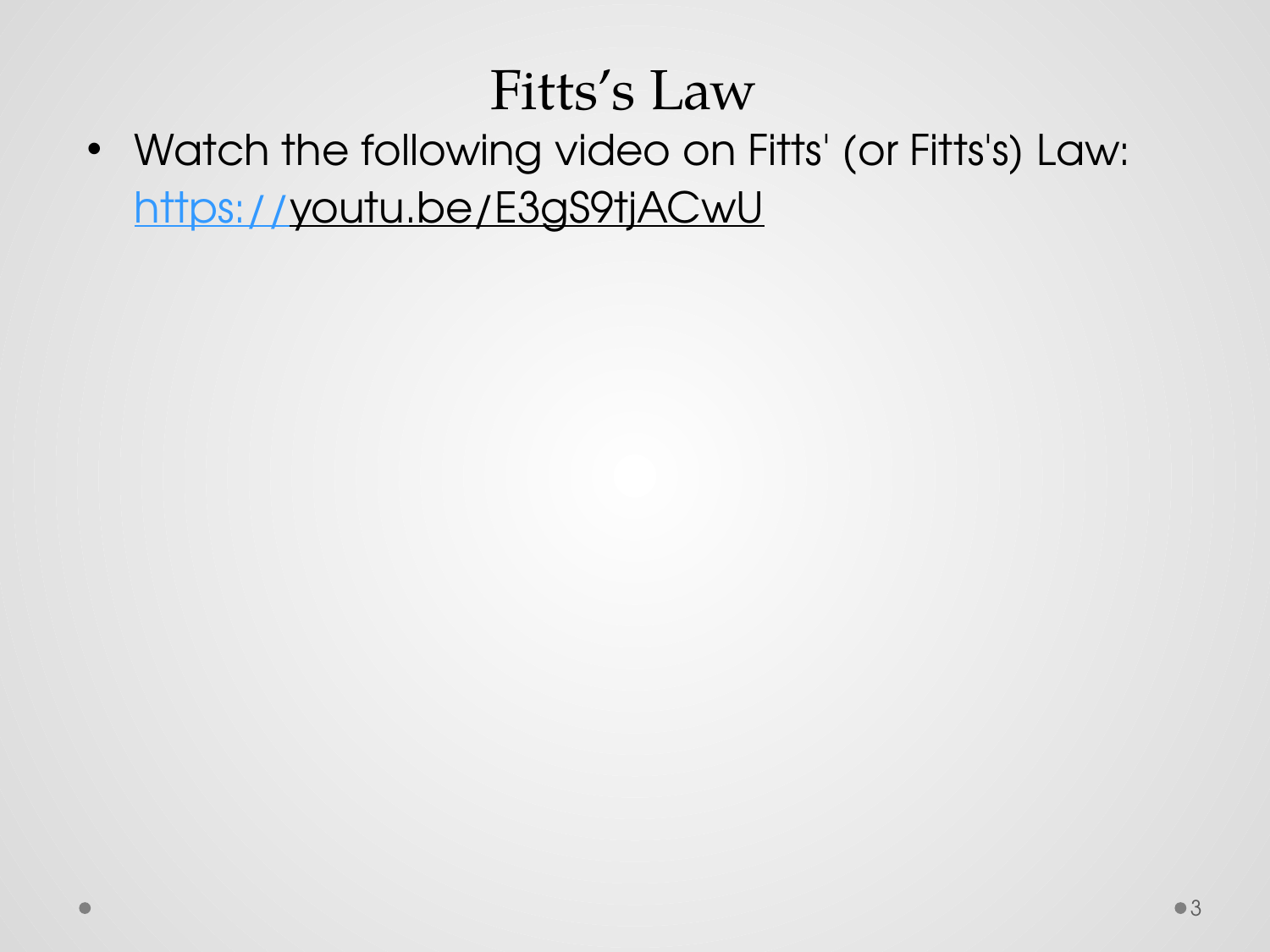

# Fitts’s Law

Watch the following video on Fitts' (or Fitts's) Law:
https://youtu.be/E3gS9tjACwU
3